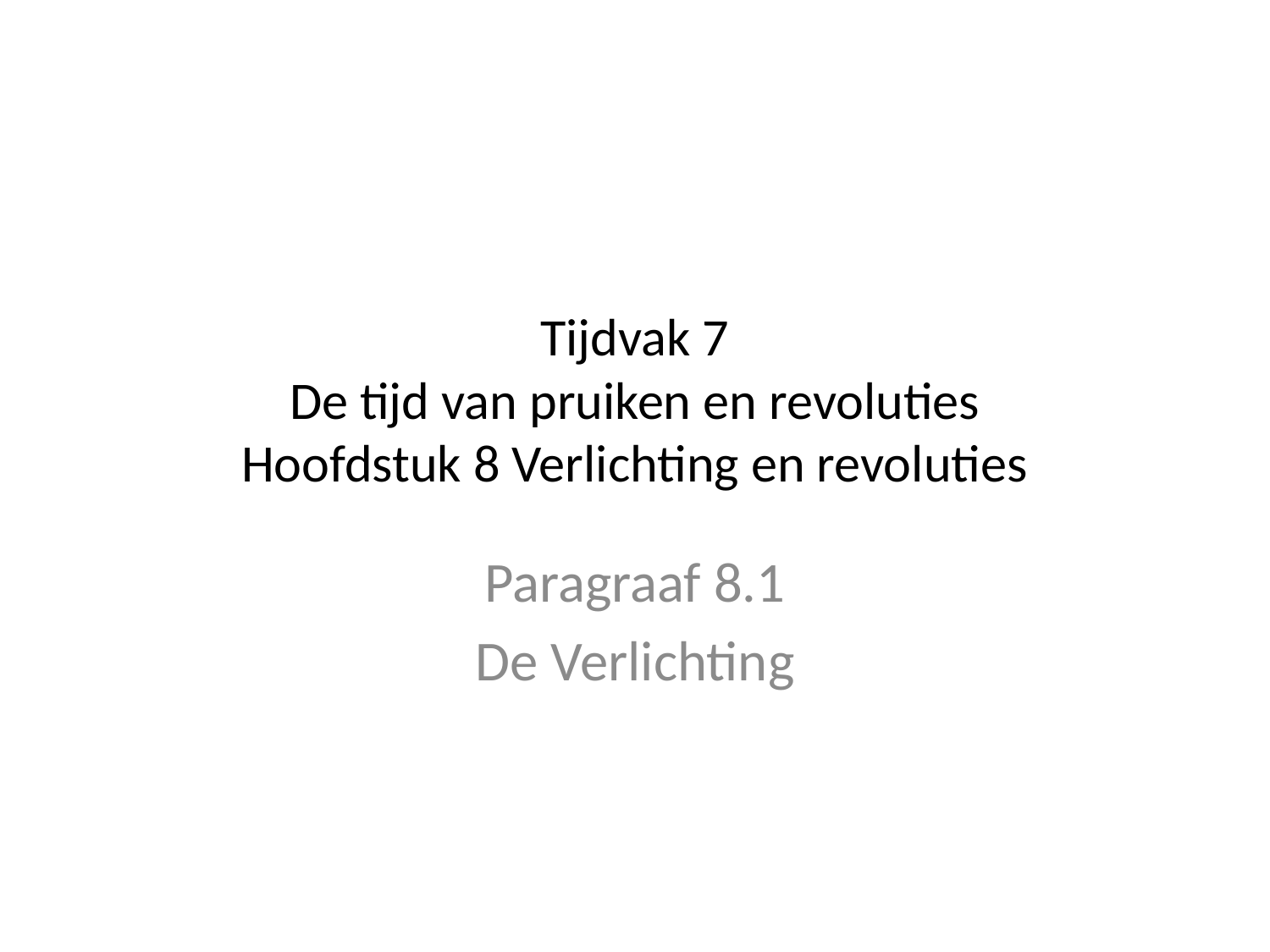

# Tijdvak 7 De tijd van pruiken en revoluties Hoofdstuk 8 Verlichting en revoluties
Paragraaf 8.1
De Verlichting